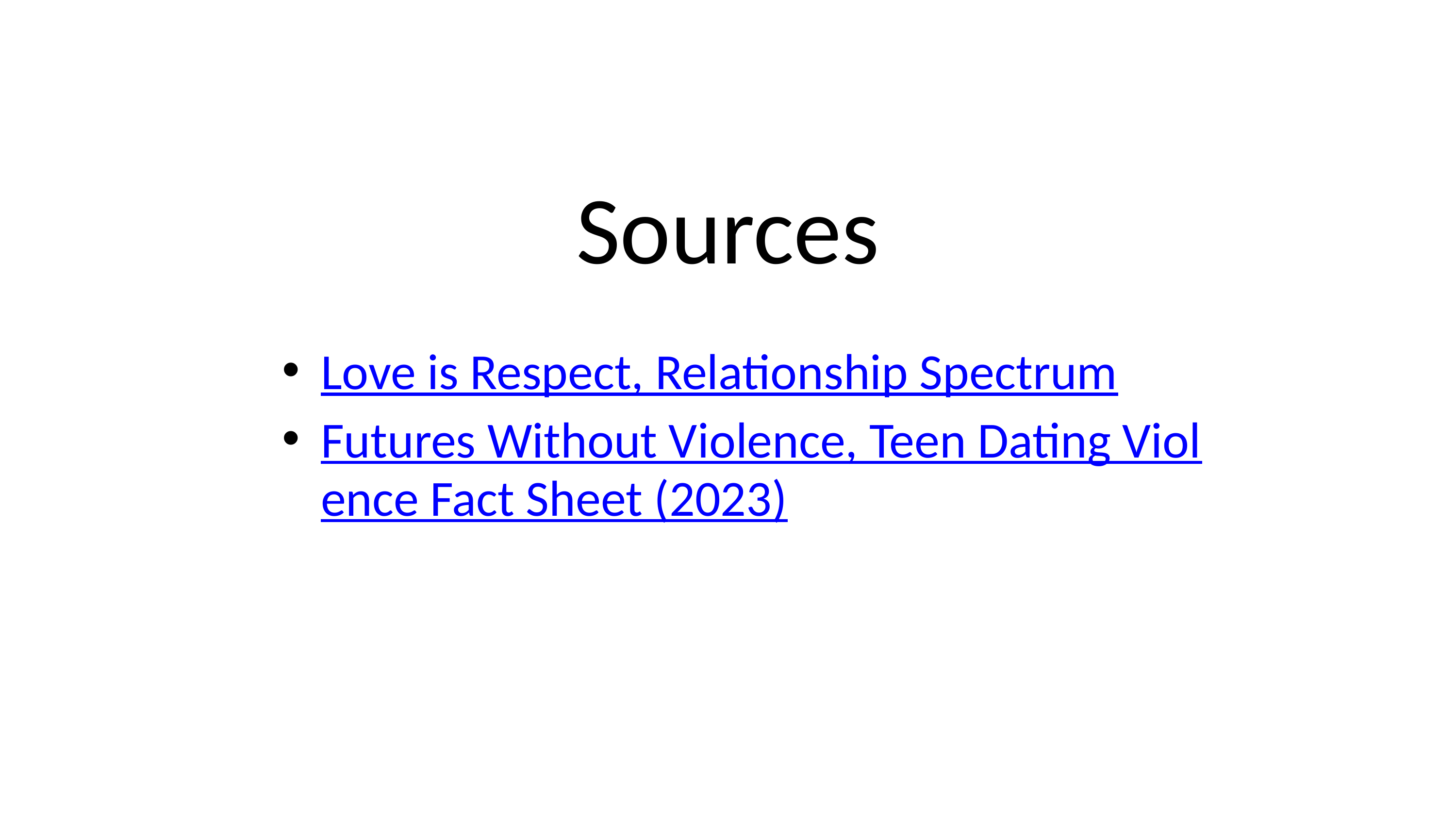

Sources
Love is Respect, Relationship Spectrum
Futures Without Violence, Teen Dating Violence Fact Sheet (2023)